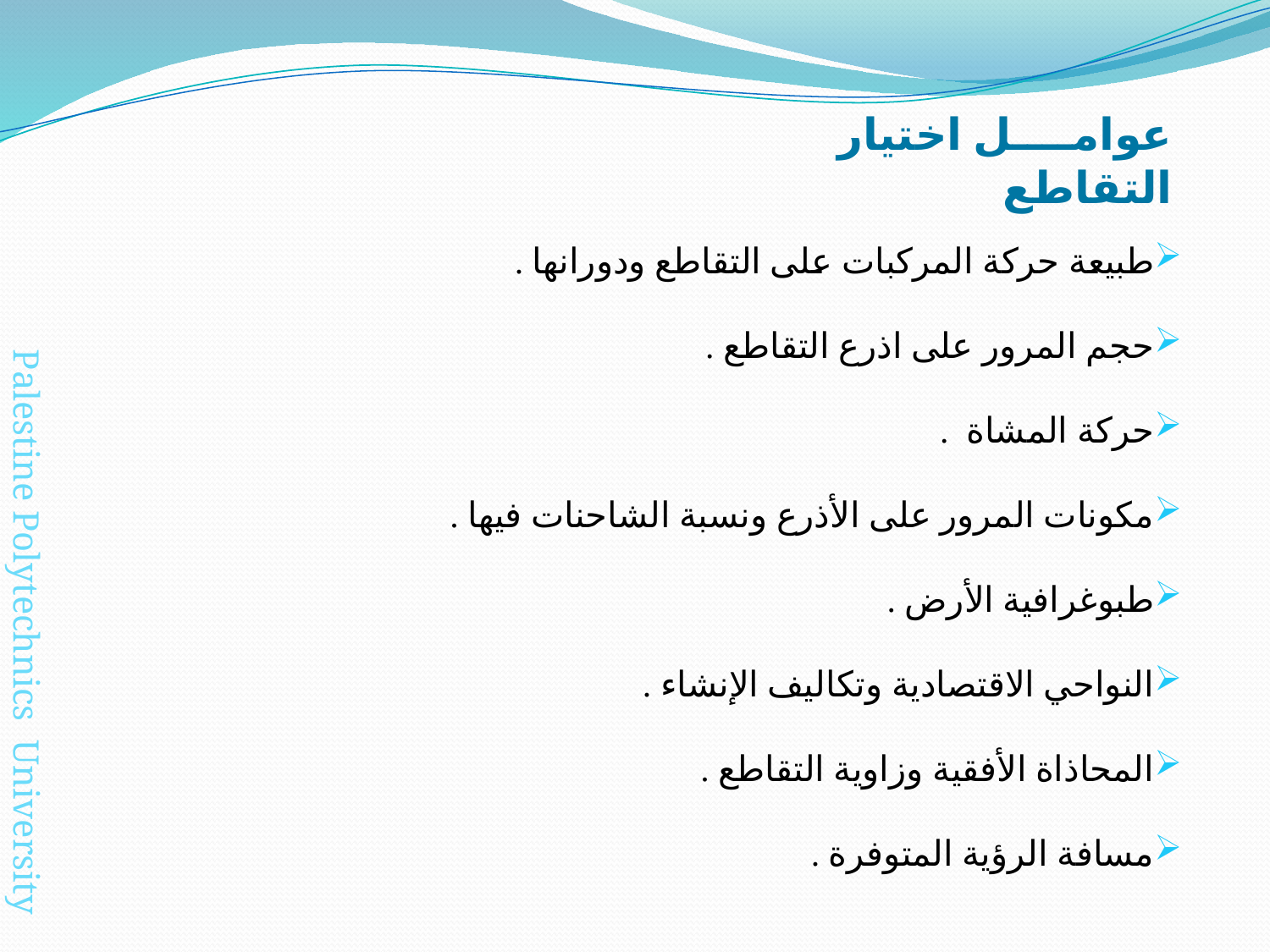

عوامل اختيار التقاطع
طبيعة حركة المركبات على التقاطع ودورانها .

حجم المرور على اذرع التقاطع .

حركة المشاة  .

مكونات المرور على الأذرع ونسبة الشاحنات فيها .

طبوغرافية الأرض .

النواحي الاقتصادية وتكاليف الإنشاء .

المحاذاة الأفقية وزاوية التقاطع .

مسافة الرؤية المتوفرة .
Palestine Polytechnics  University